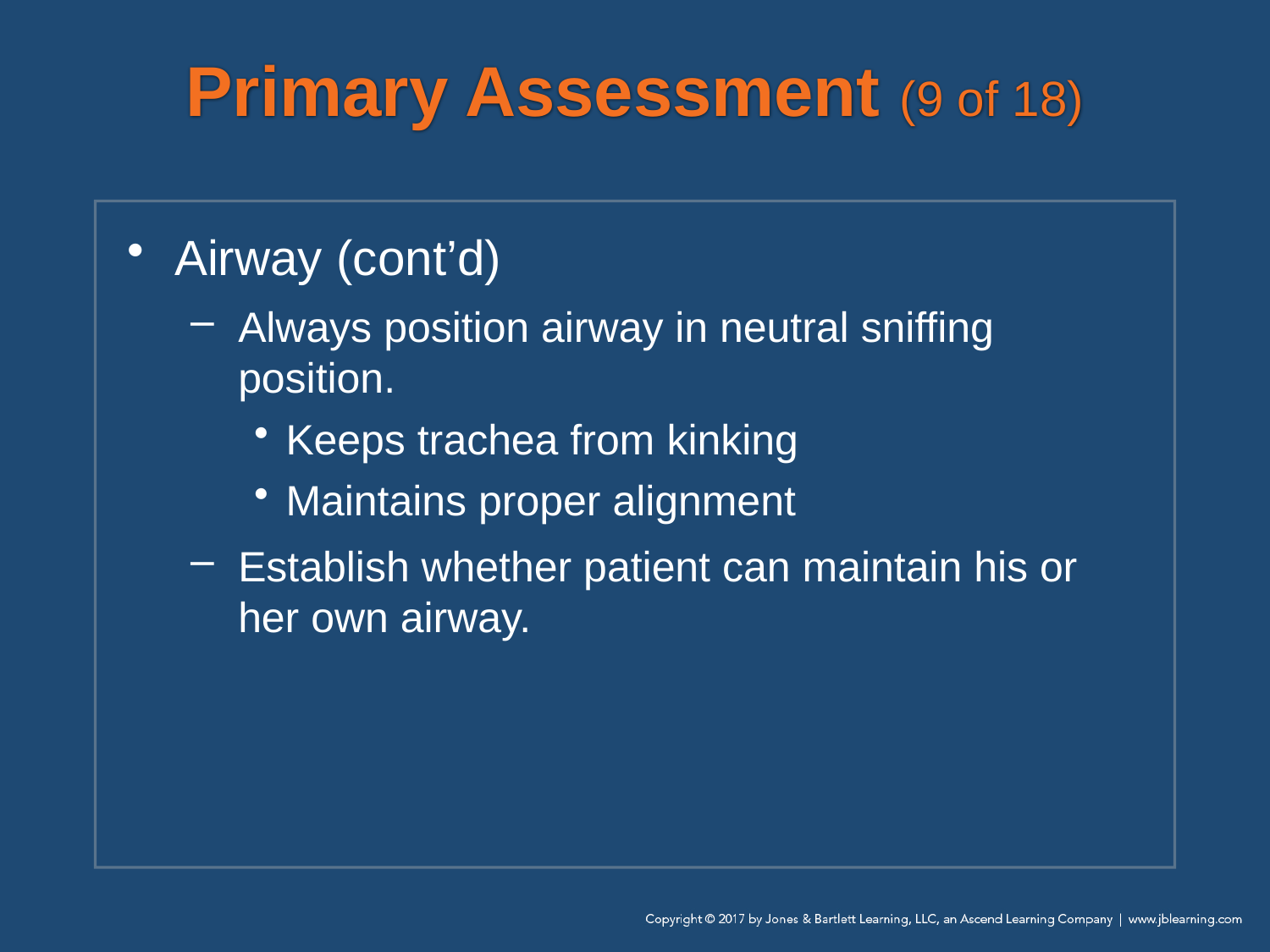

# Primary Assessment (9 of 18)
Airway (cont’d)
Always position airway in neutral sniffing position.
Keeps trachea from kinking
Maintains proper alignment
Establish whether patient can maintain his or her own airway.